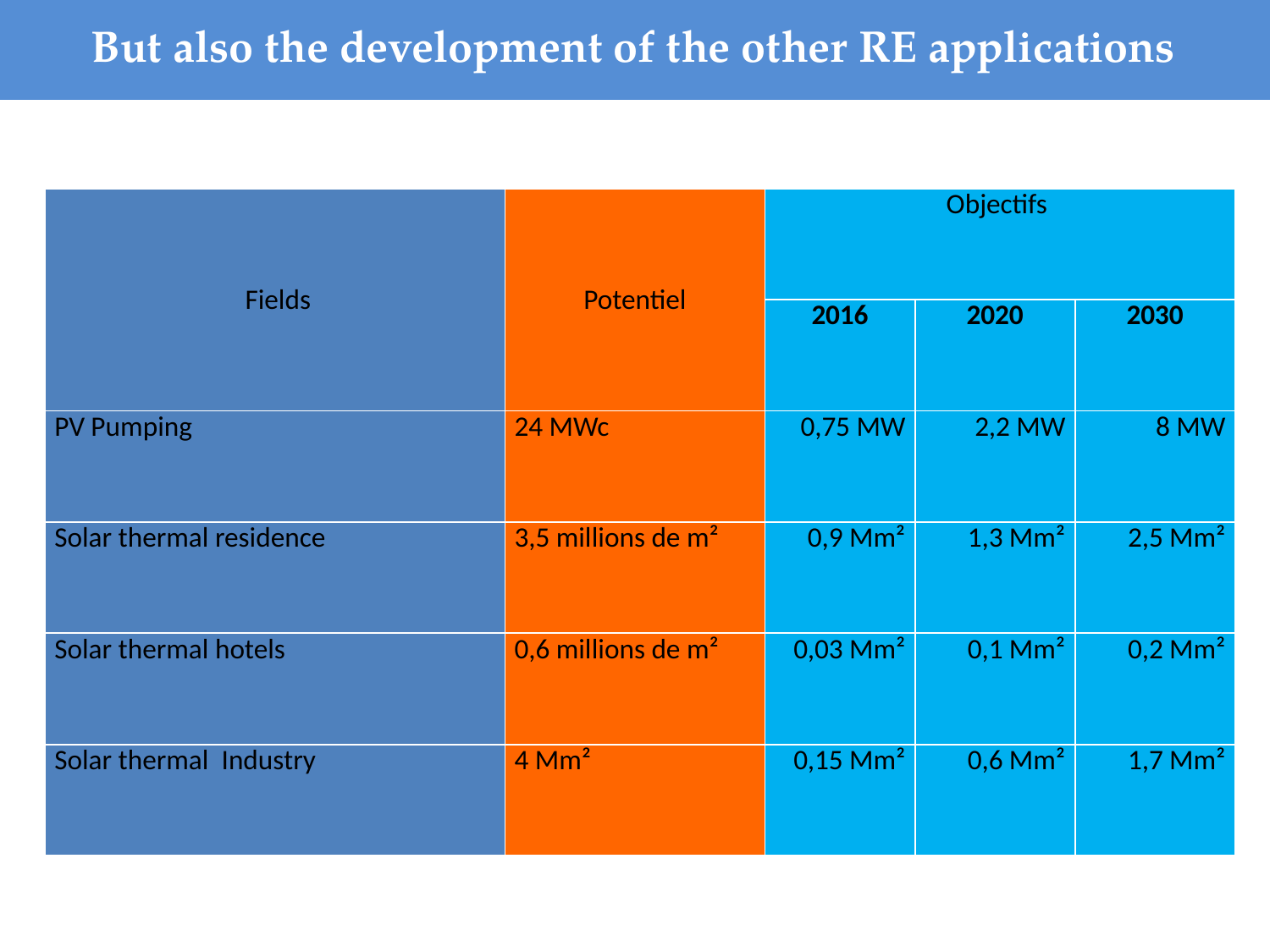

But also the development of the other RE applications
| Fields | Potentiel | Objectifs |  |  |
| --- | --- | --- | --- | --- |
|  |  | 2016 | 2020 | 2030 |
| PV Pumping | 24 MWc | 0,75 MW | 2,2 MW | 8 MW |
| Solar thermal residence | 3,5 millions de m² | 0,9 Mm² | 1,3 Mm² | 2,5 Mm² |
| Solar thermal hotels | 0,6 millions de m² | 0,03 Mm² | 0,1 Mm² | 0,2 Mm² |
| Solar thermal Industry | 4 Mm² | 0,15 Mm² | 0,6 Mm² | 1,7 Mm² |